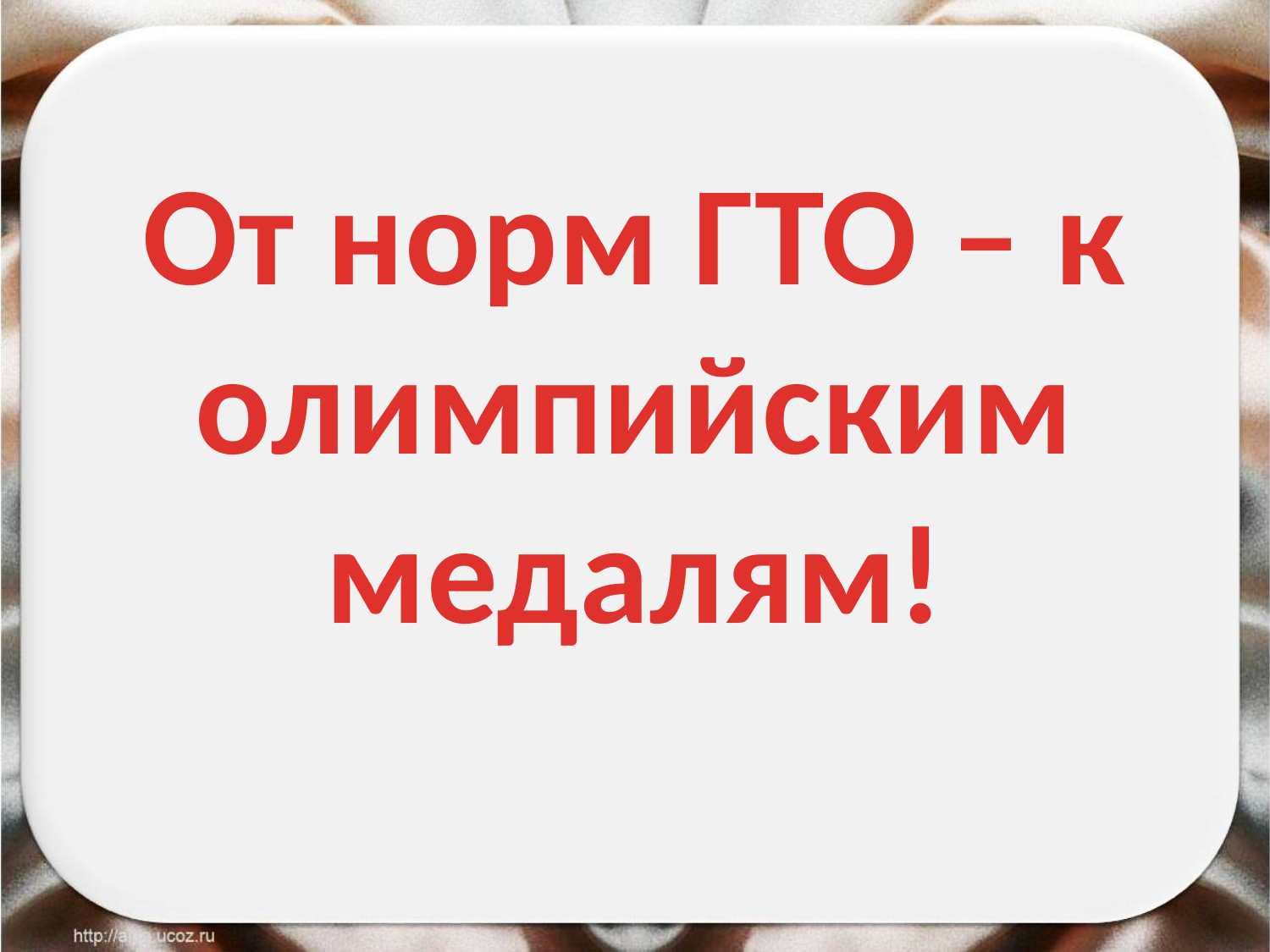

# От норм ГТО – к олимпийским медалям!